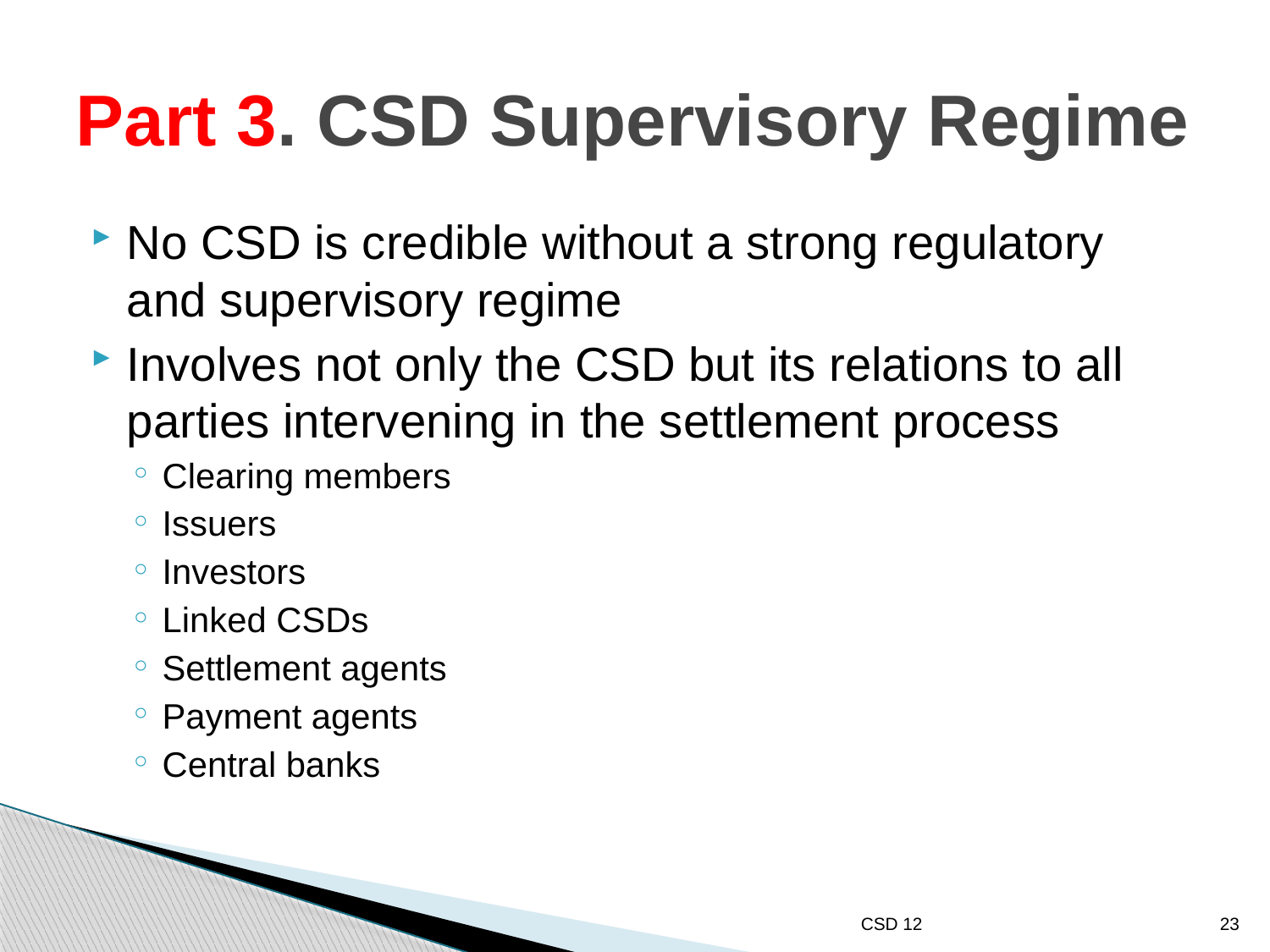

# Part 3. CSD Supervisory Regime
No CSD is credible without a strong regulatory and supervisory regime
Involves not only the CSD but its relations to all parties intervening in the settlement process
Clearing members
Issuers
Investors
Linked CSDs
Settlement agents
Payment agents
Central banks
CSD 12
23